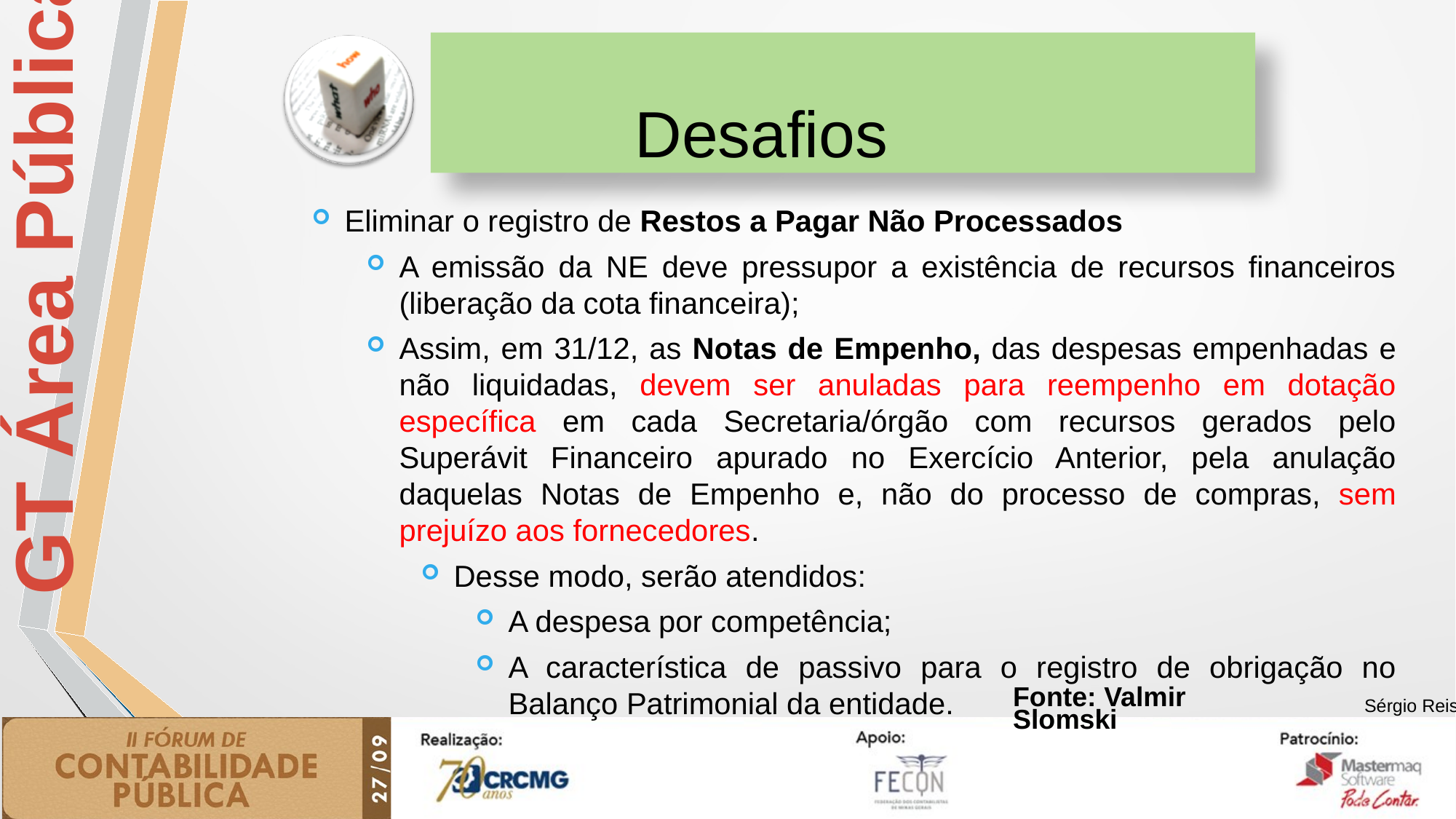

Desafios

Eliminar o registro de Restos a Pagar Não Processados
A emissão da NE deve pressupor a existência de recursos financeiros (liberação da cota financeira);
Assim, em 31/12, as Notas de Empenho, das despesas empenhadas e não liquidadas, devem ser anuladas para reempenho em dotação específica em cada Secretaria/órgão com recursos gerados pelo Superávit Financeiro apurado no Exercício Anterior, pela anulação daquelas Notas de Empenho e, não do processo de compras, sem prejuízo aos fornecedores.
Desse modo, serão atendidos:
A despesa por competência;
A característica de passivo para o registro de obrigação no Balanço Patrimonial da entidade.
Fonte: Valmir Slomski